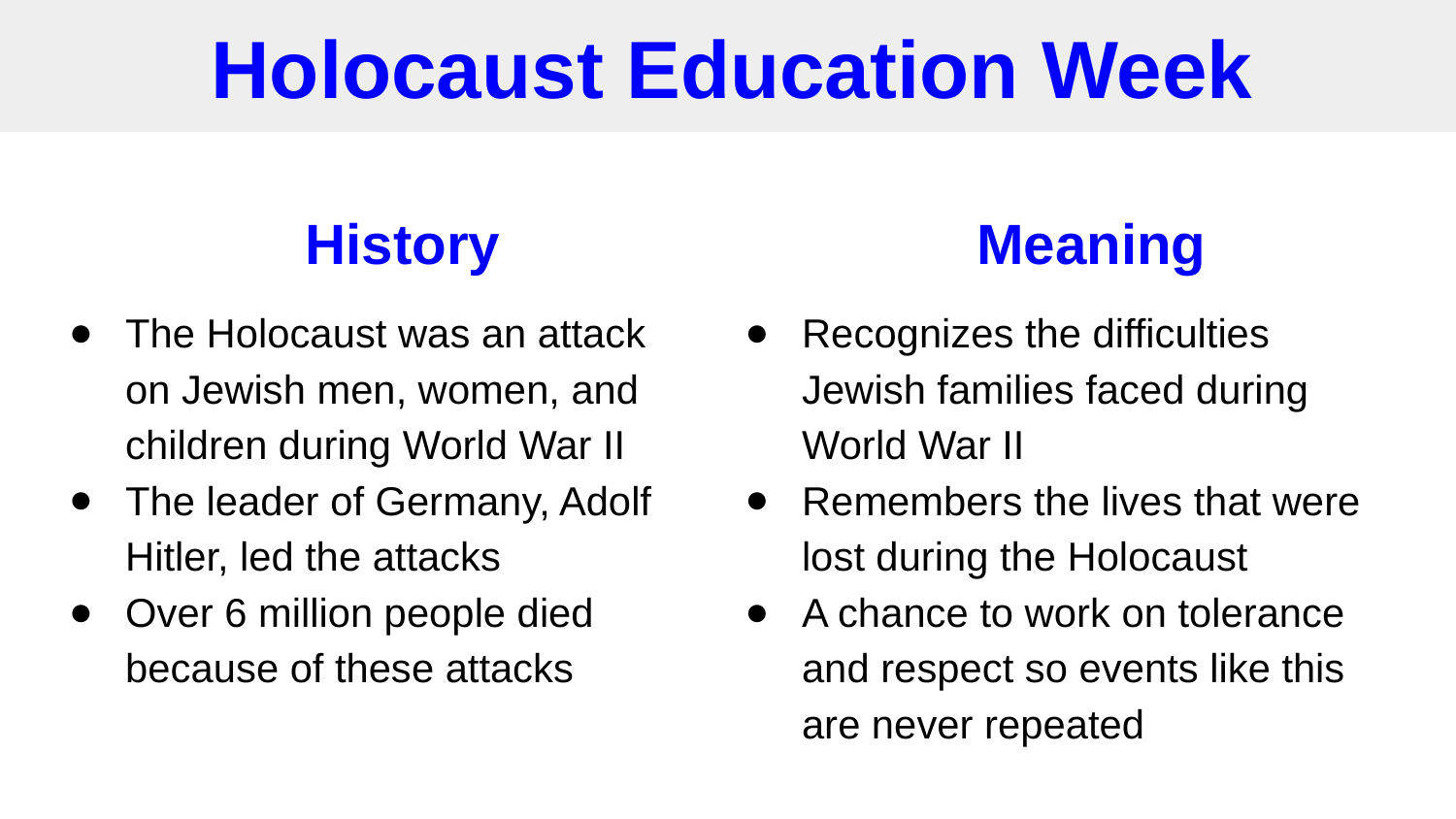

# Holocaust Education Week
History
The Holocaust was an attack on Jewish men, women, and children during World War II
The leader of Germany, Adolf Hitler, led the attacks
Over 6 million people died because of these attacks
Meaning
Recognizes the difficulties Jewish families faced during World War II
Remembers the lives that were lost during the Holocaust
A chance to work on tolerance and respect so events like this are never repeated